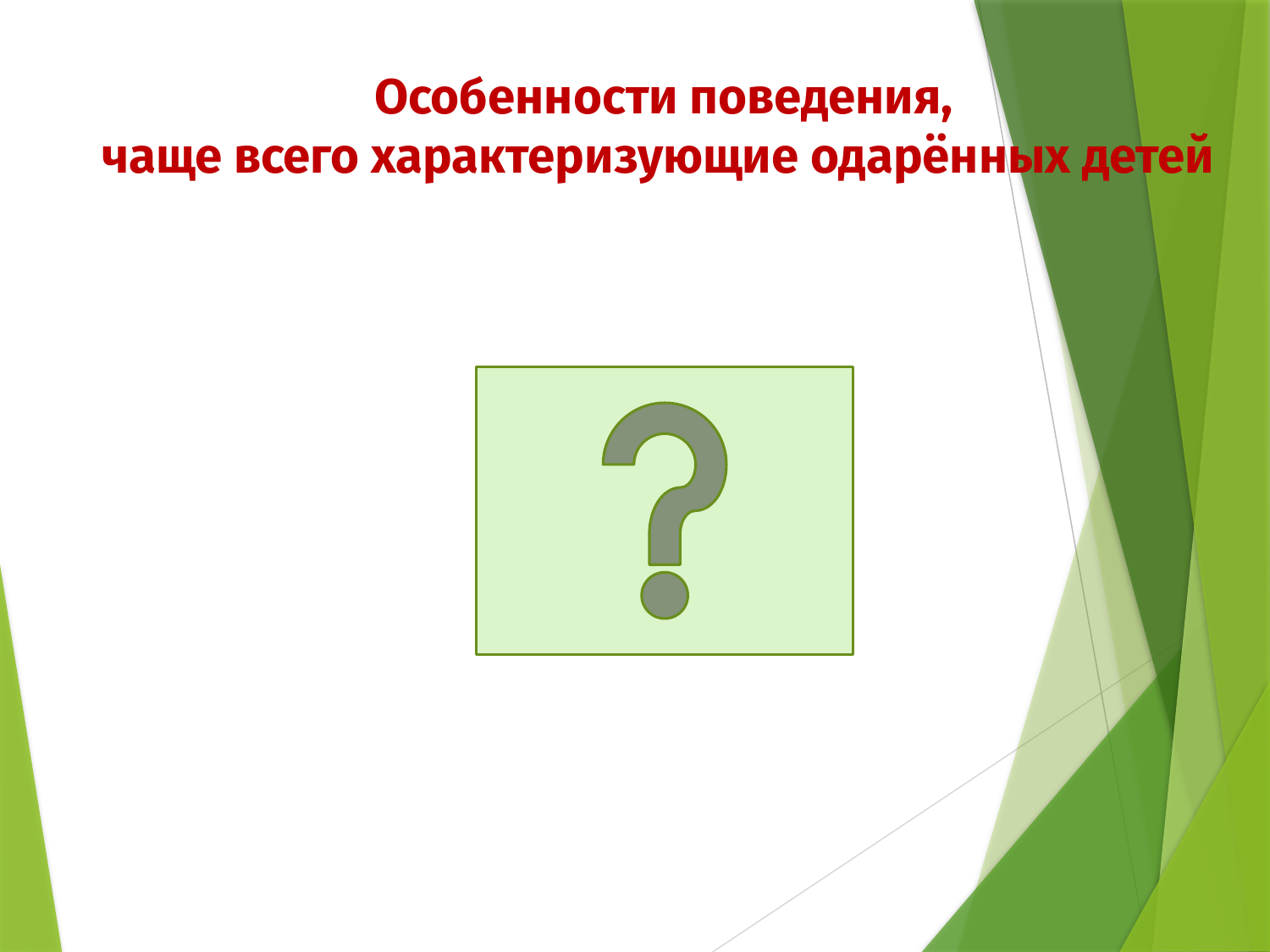

Особенности поведения,
чаще всего характеризующие одарённых детей